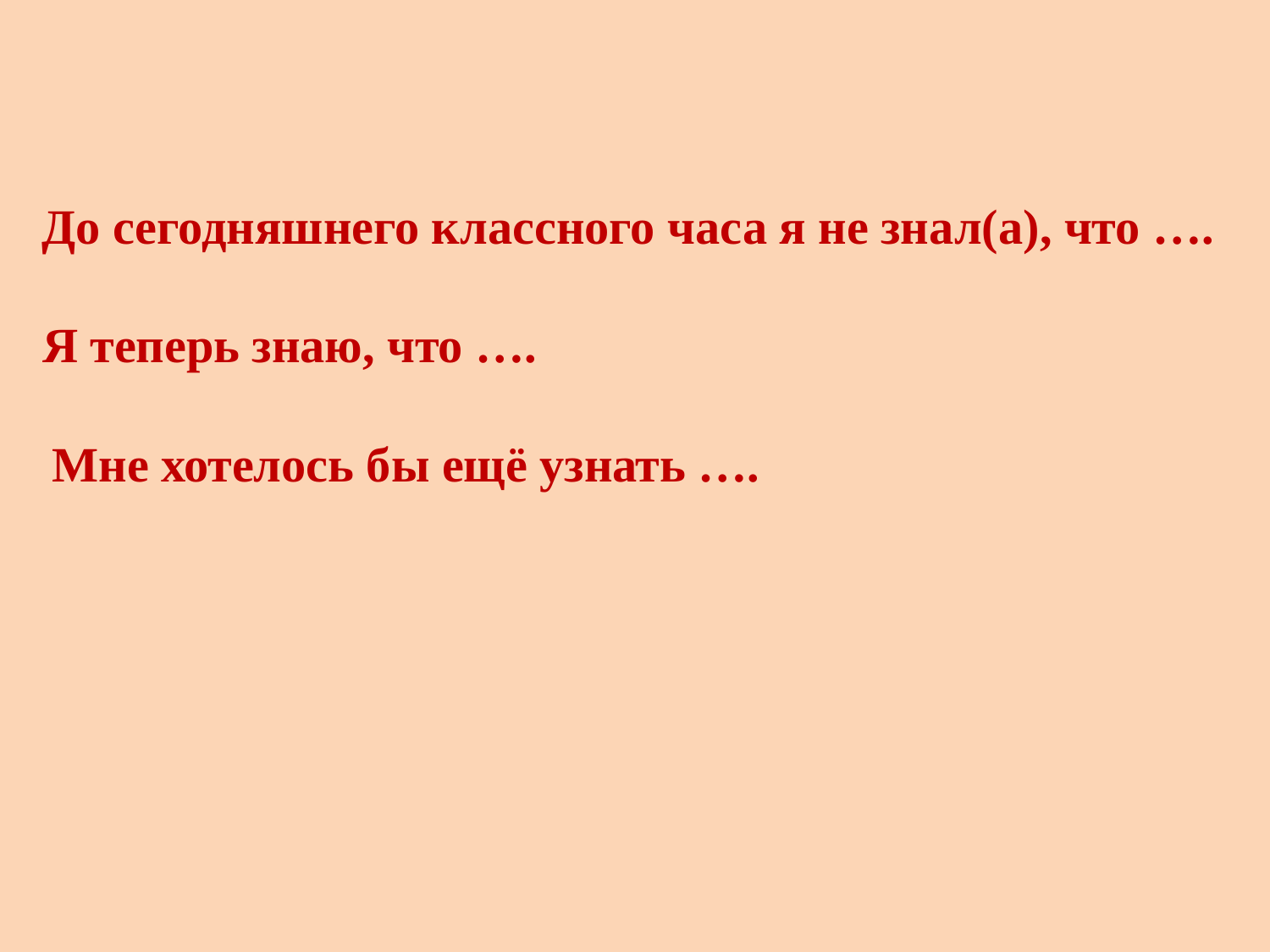

До сегодняшнего классного часа я не знал(а), что ….

Я теперь знаю, что ….
Мне хотелось бы ещё узнать ….